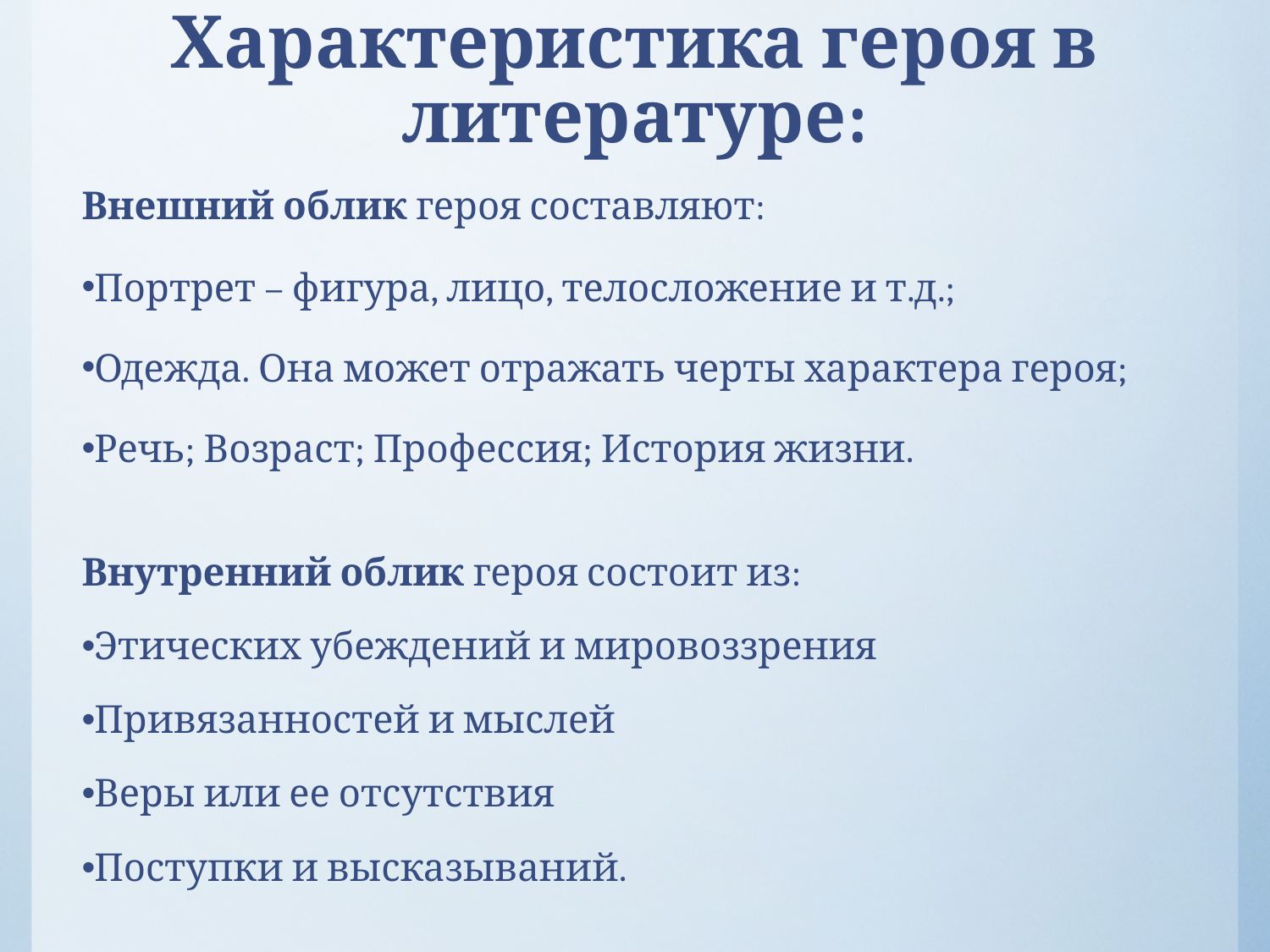

# Характеристика героя в литературе:
Внешний облик героя составляют:
Портрет – фигура, лицо, телосложение и т.д.;
Одежда. Она может отражать черты характера героя;
Речь; Возраст; Профессия; История жизни.
Внутренний облик героя состоит из:
Этических убеждений и мировоззрения
Привязанностей и мыслей
Веры или ее отсутствия
Поступки и высказываний.